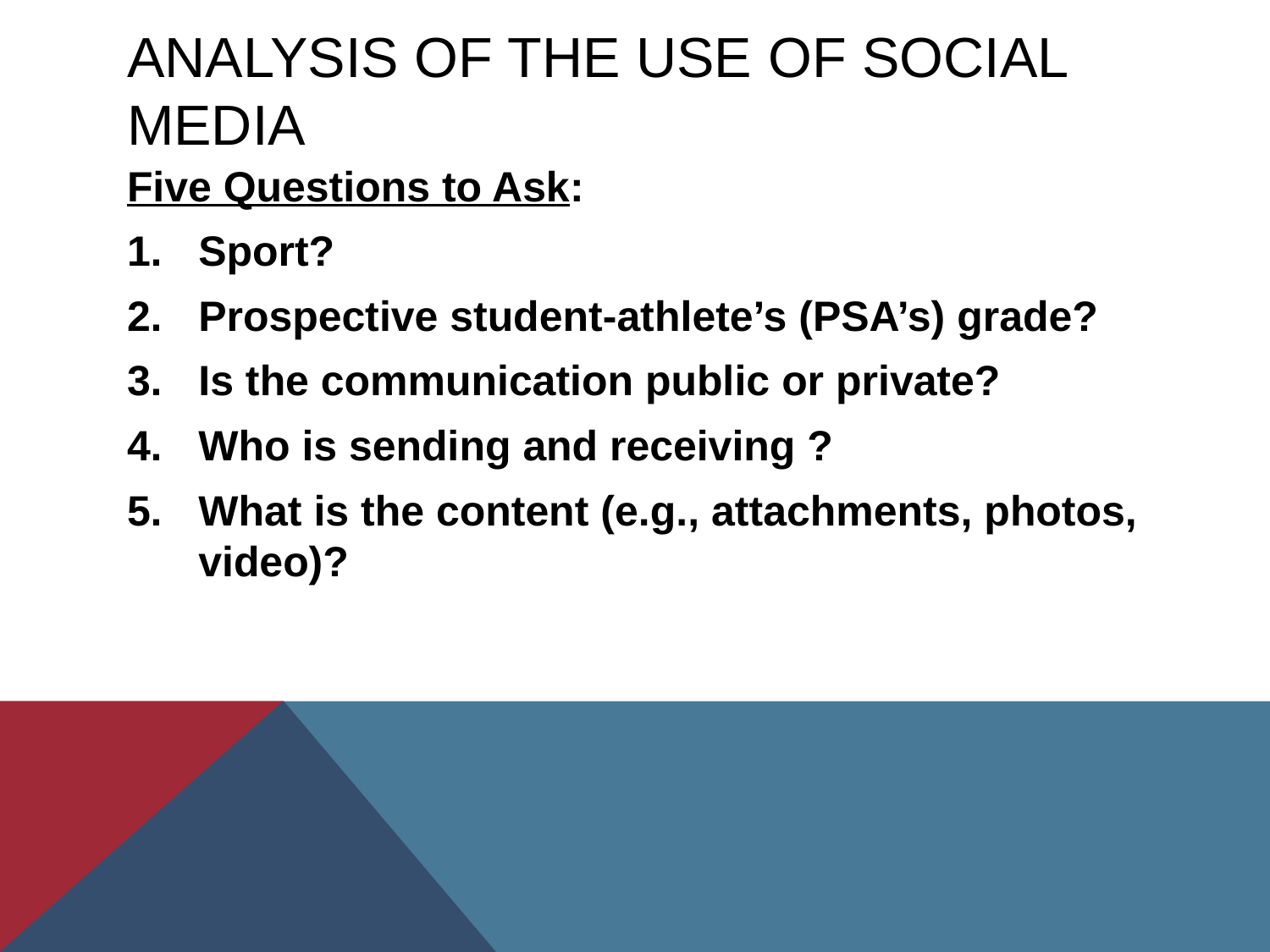

# Analysis of the Use of Social Media
Five Questions to Ask:
Sport?
Prospective student-athlete’s (PSA’s) grade?
Is the communication public or private?
Who is sending and receiving ?
What is the content (e.g., attachments, photos, video)?